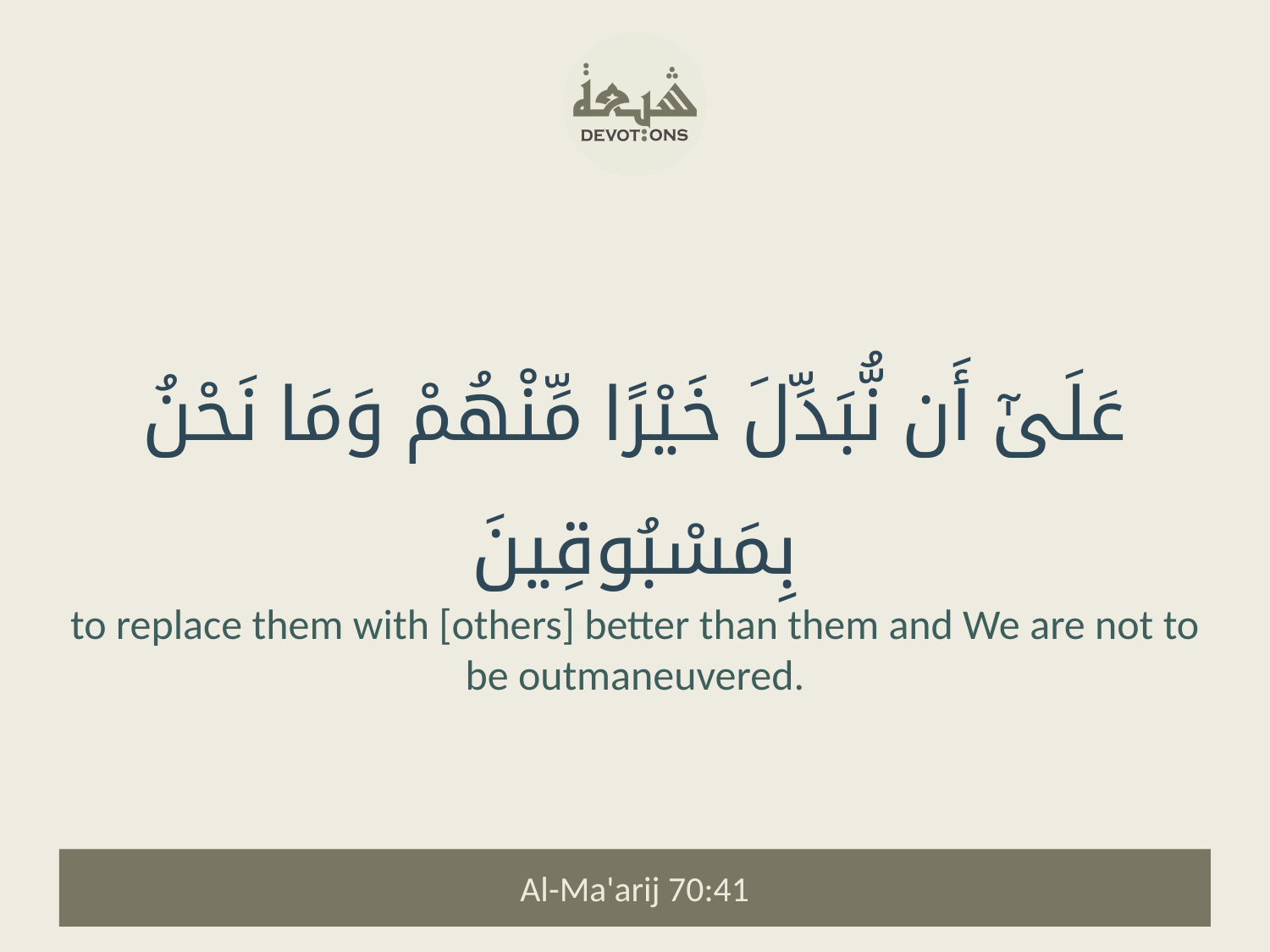

عَلَىٰٓ أَن نُّبَدِّلَ خَيْرًا مِّنْهُمْ وَمَا نَحْنُ بِمَسْبُوقِينَ
to replace them with [others] better than them and We are not to be outmaneuvered.
Al-Ma'arij 70:41